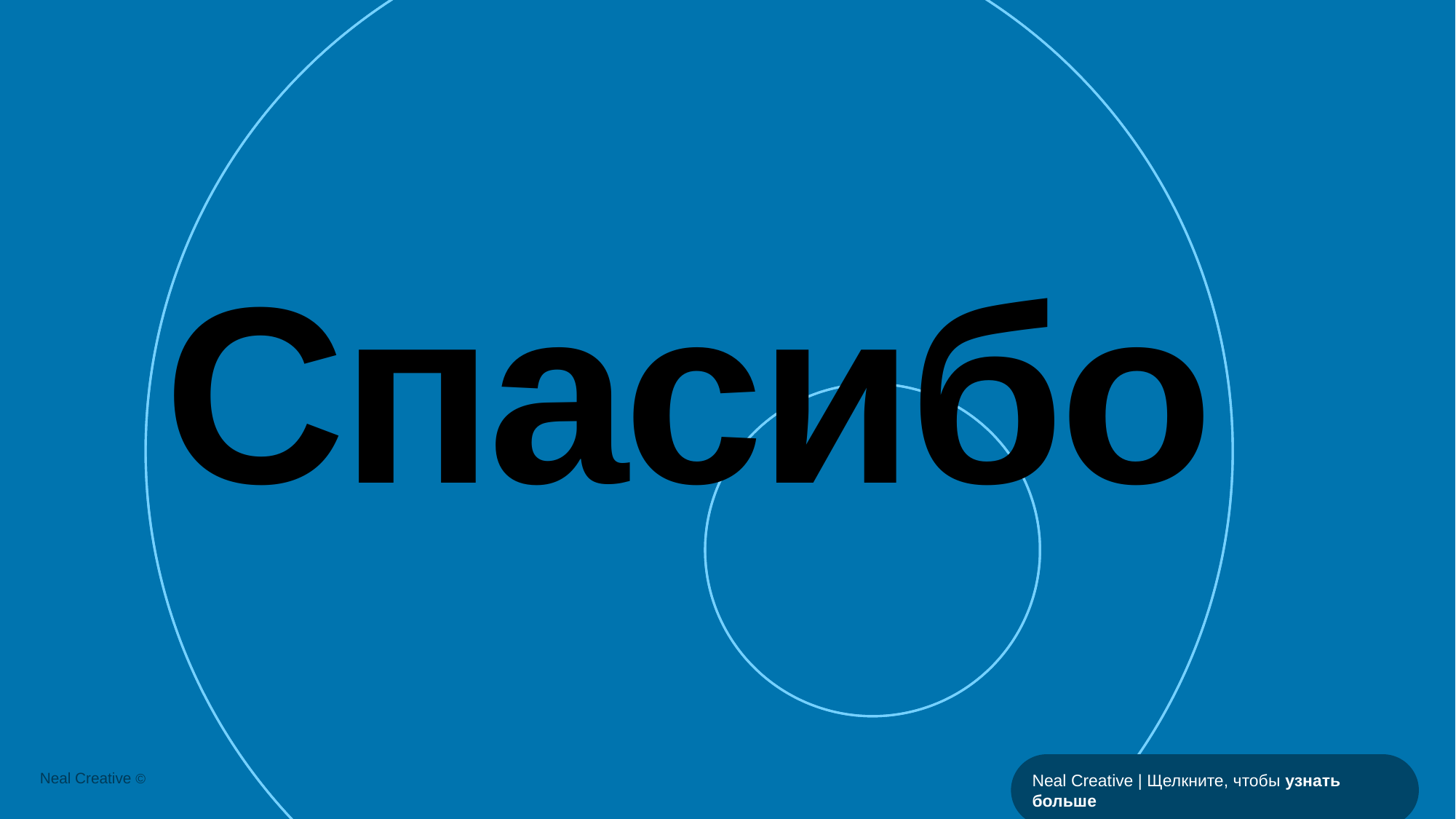

# Спасибо
Neal Creative | Щелкните, чтобы узнать больше